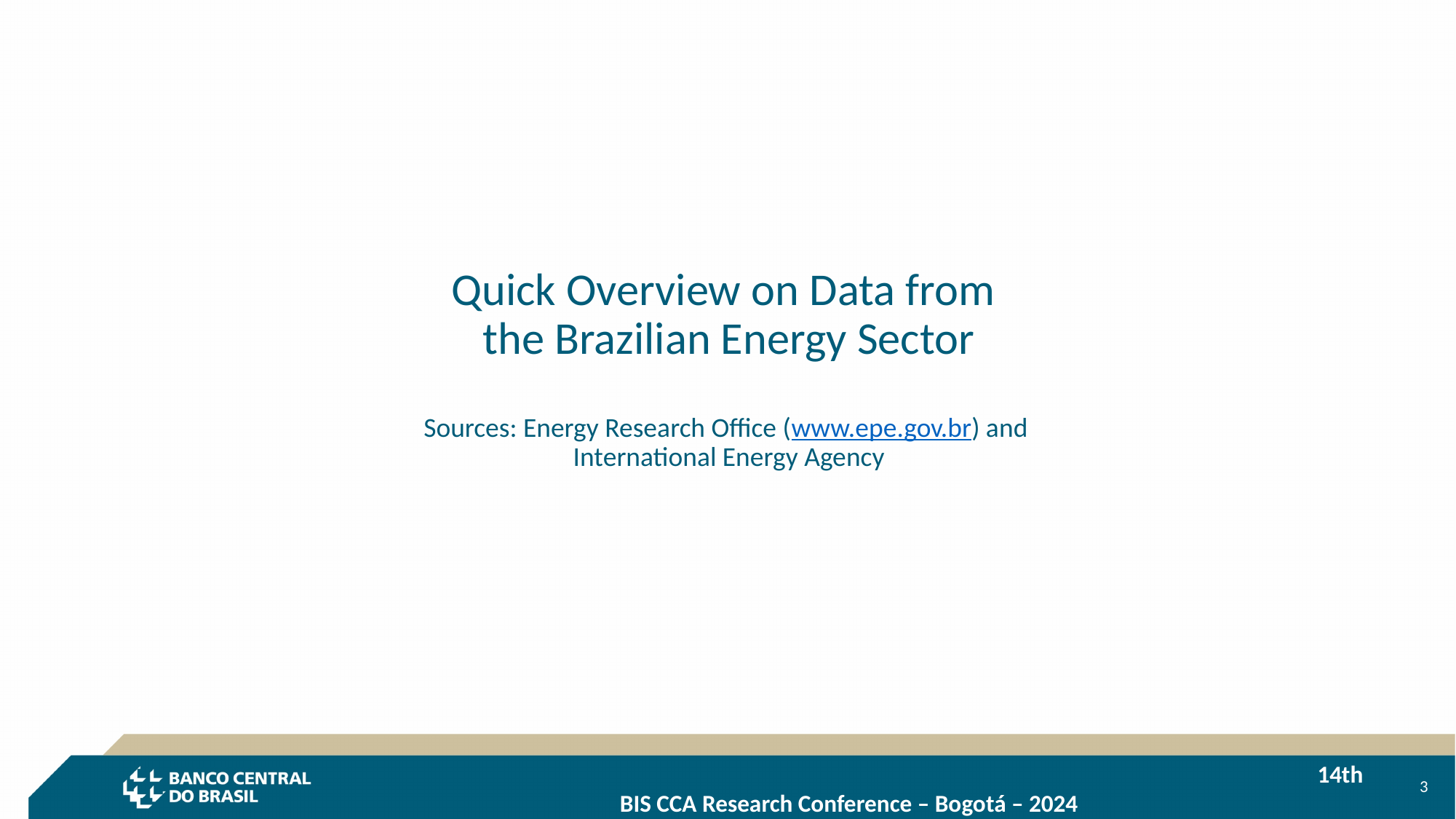

# Quick Overview on Data from the Brazilian Energy Sector Sources: Energy Research Office (www.epe.gov.br) and International Energy Agency
3
									14th BIS CCA Research Conference – Bogotá – 2024